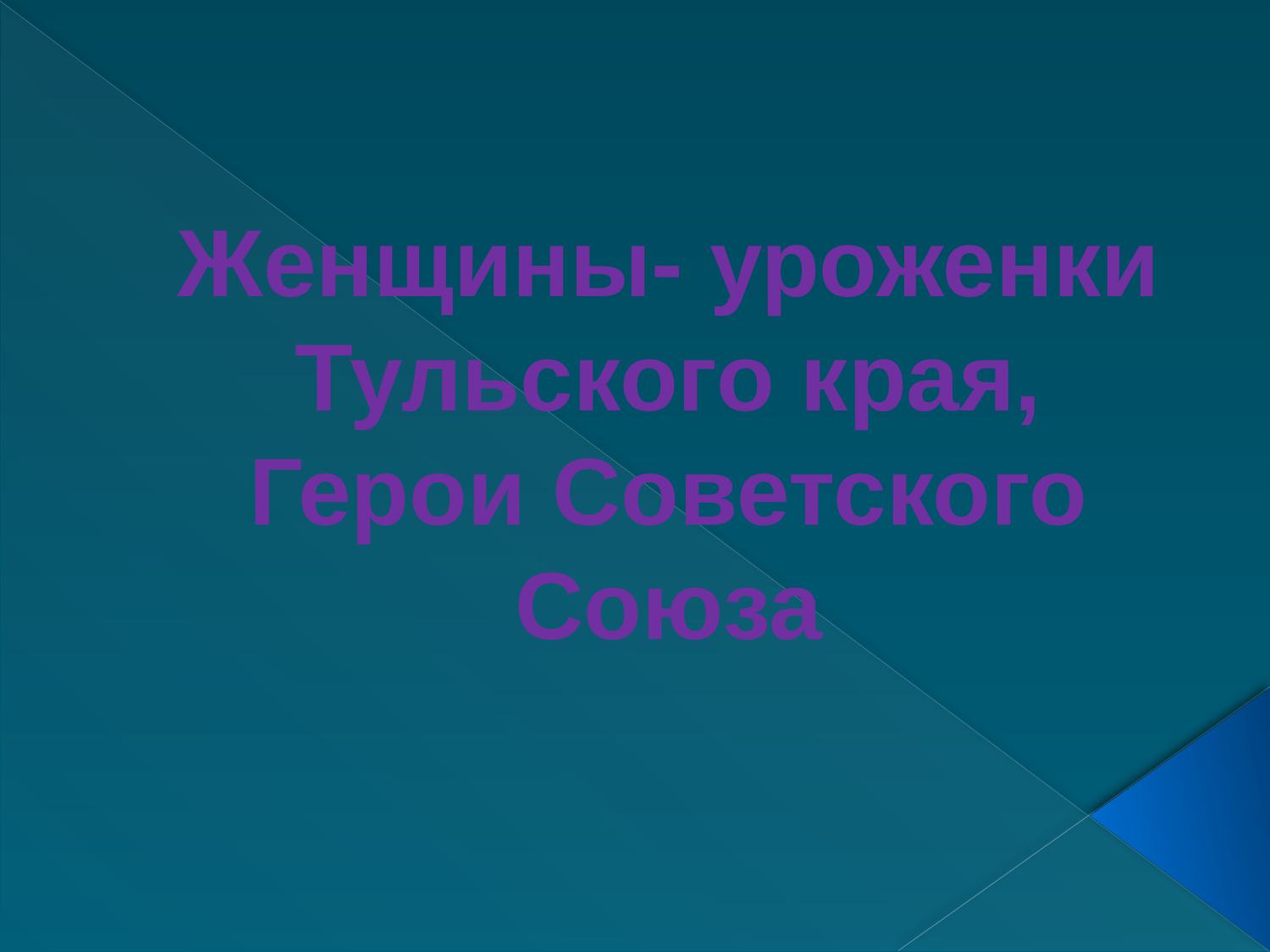

# Женщины- уроженки Тульского края, Герои Советского Союза